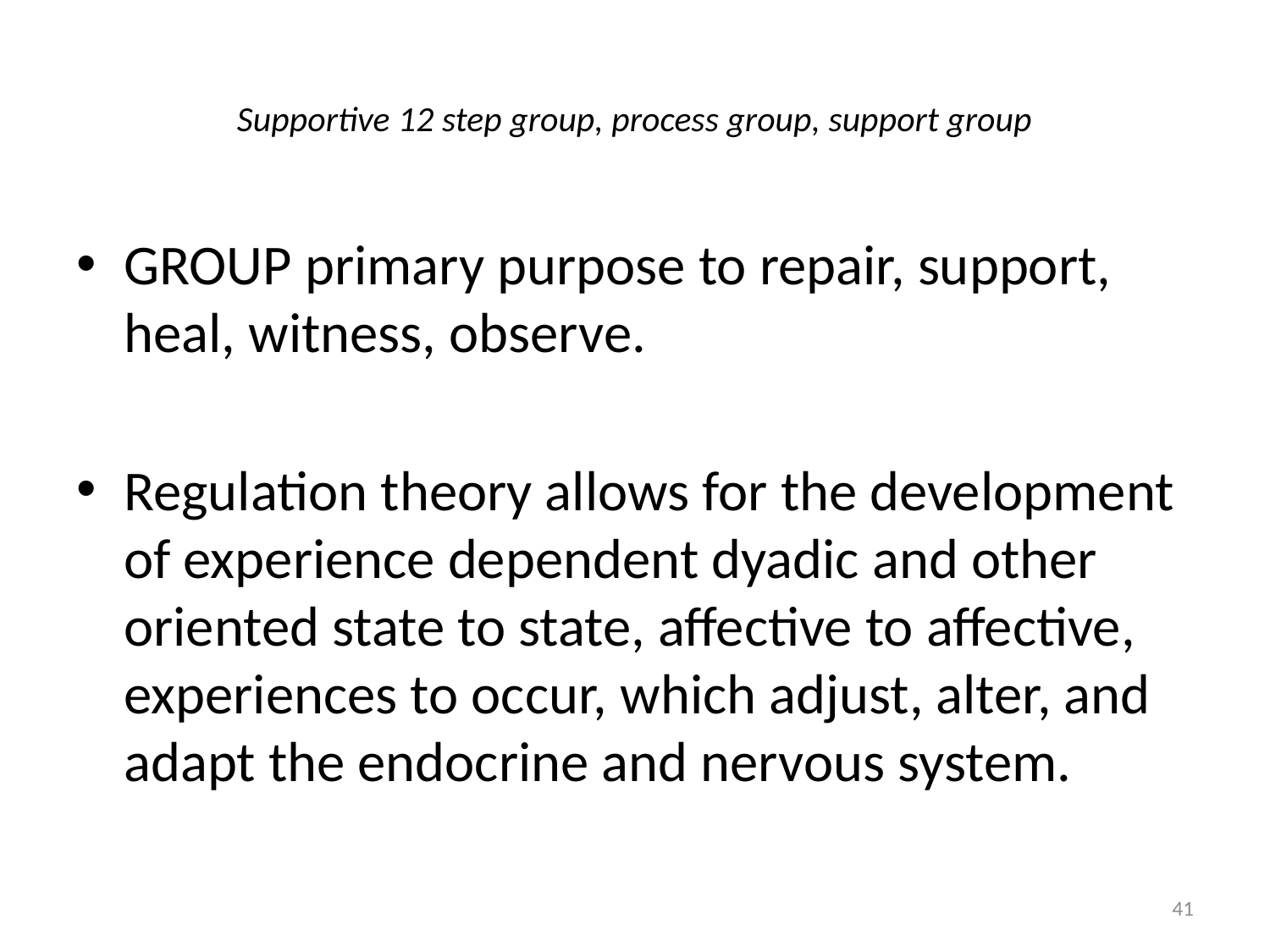

# Supportive 12 step group, process group, support group
GROUP primary purpose to repair, support, heal, witness, observe.

Regulation theory allows for the development of experience dependent dyadic and other oriented state to state, affective to affective, experiences to occur, which adjust, alter, and adapt the endocrine and nervous system.
41